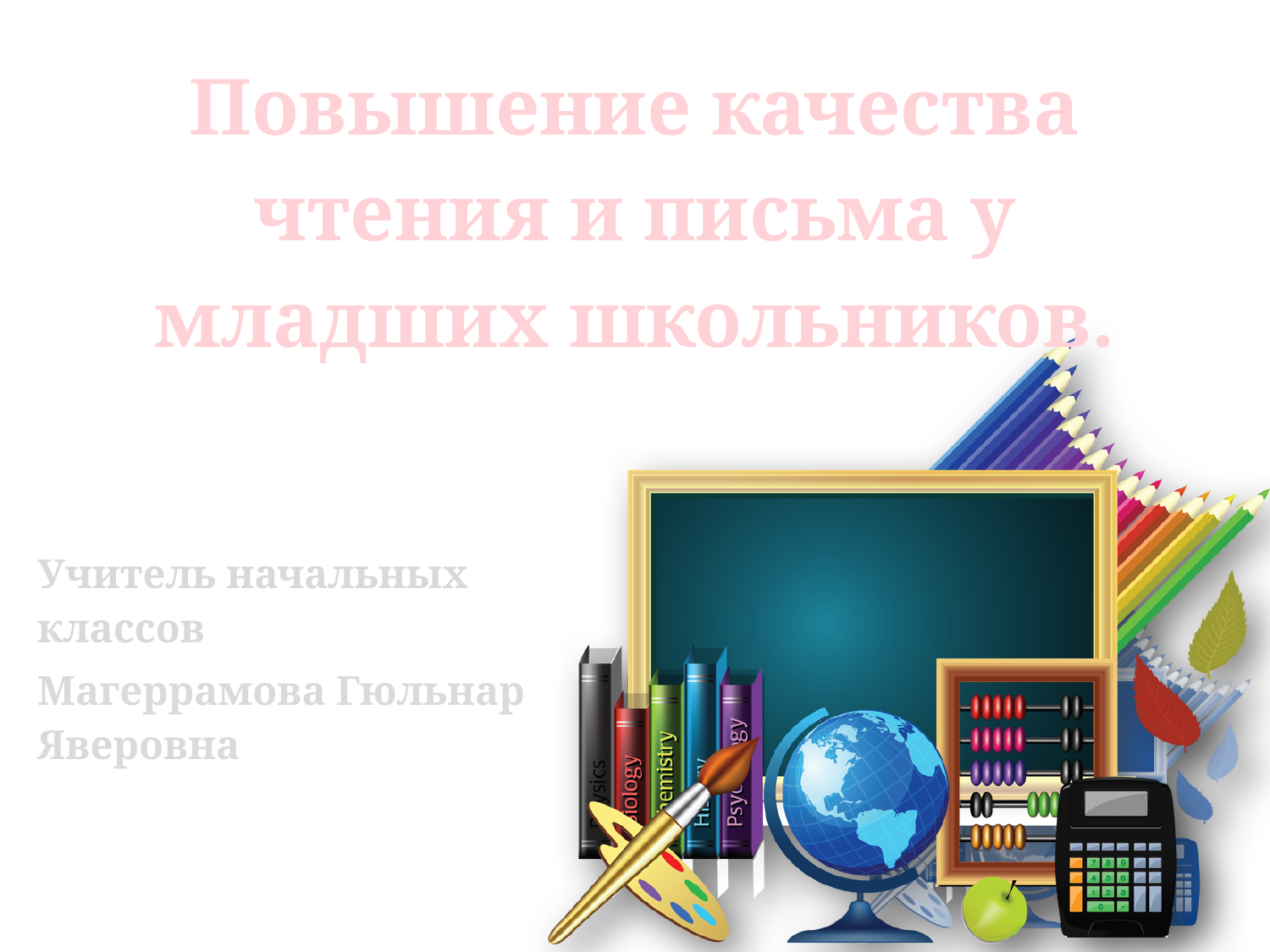

Повышение качества чтения и письма у младших школьников.
Учитель начальных классов
Магеррамова Гюльнар Яверовна